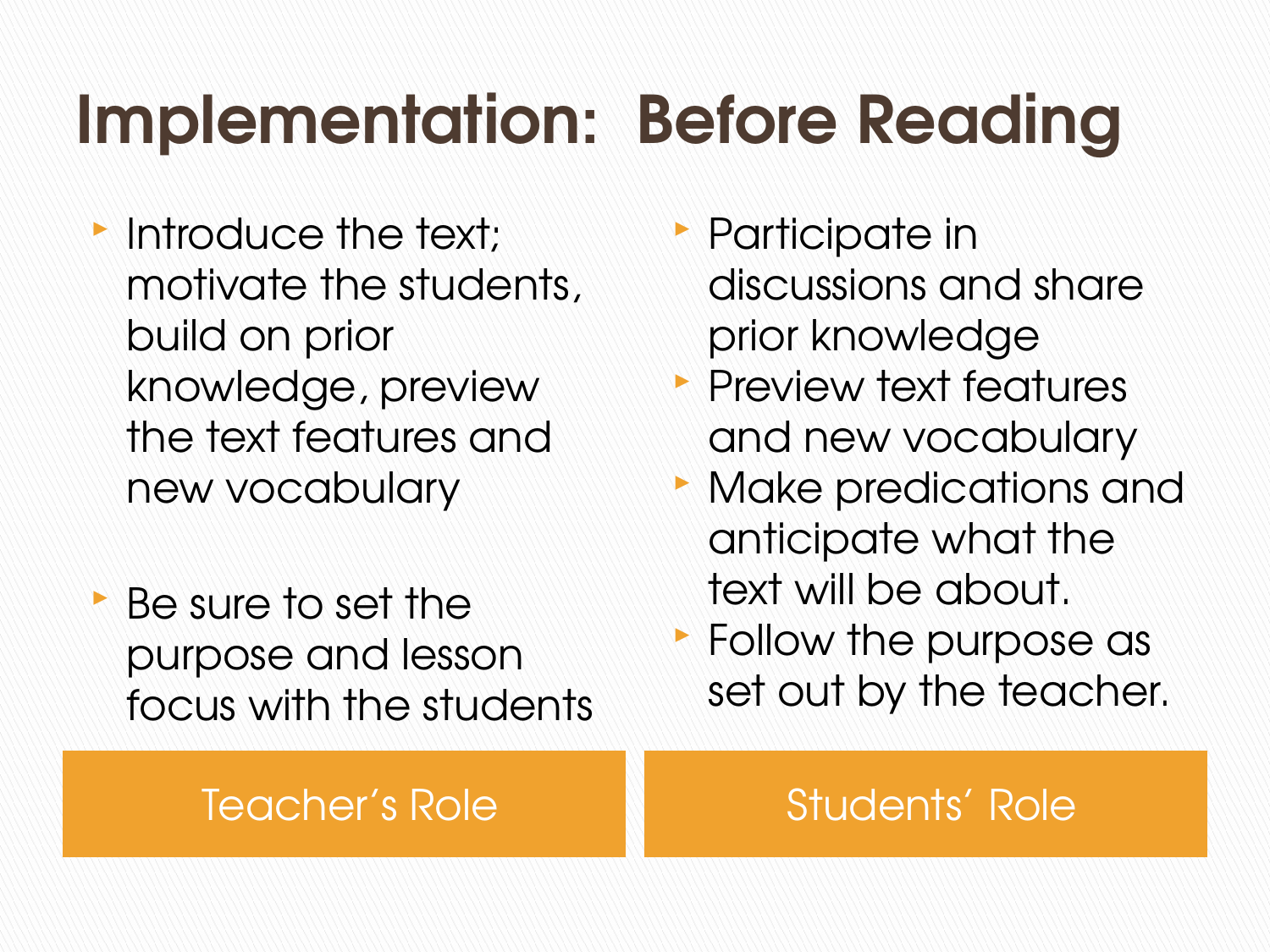

# Implementation:  Before Reading
Introduce the text; motivate the students, build on prior knowledge, preview the text features and new vocabulary

Be sure to set the purpose and lesson focus with the students

Participate in discussions and share prior knowledge
Preview text features and new vocabulary
Make predications and anticipate what the text will be about.
Follow the purpose as set out by the teacher.
Teacher’s Role
Students’ Role